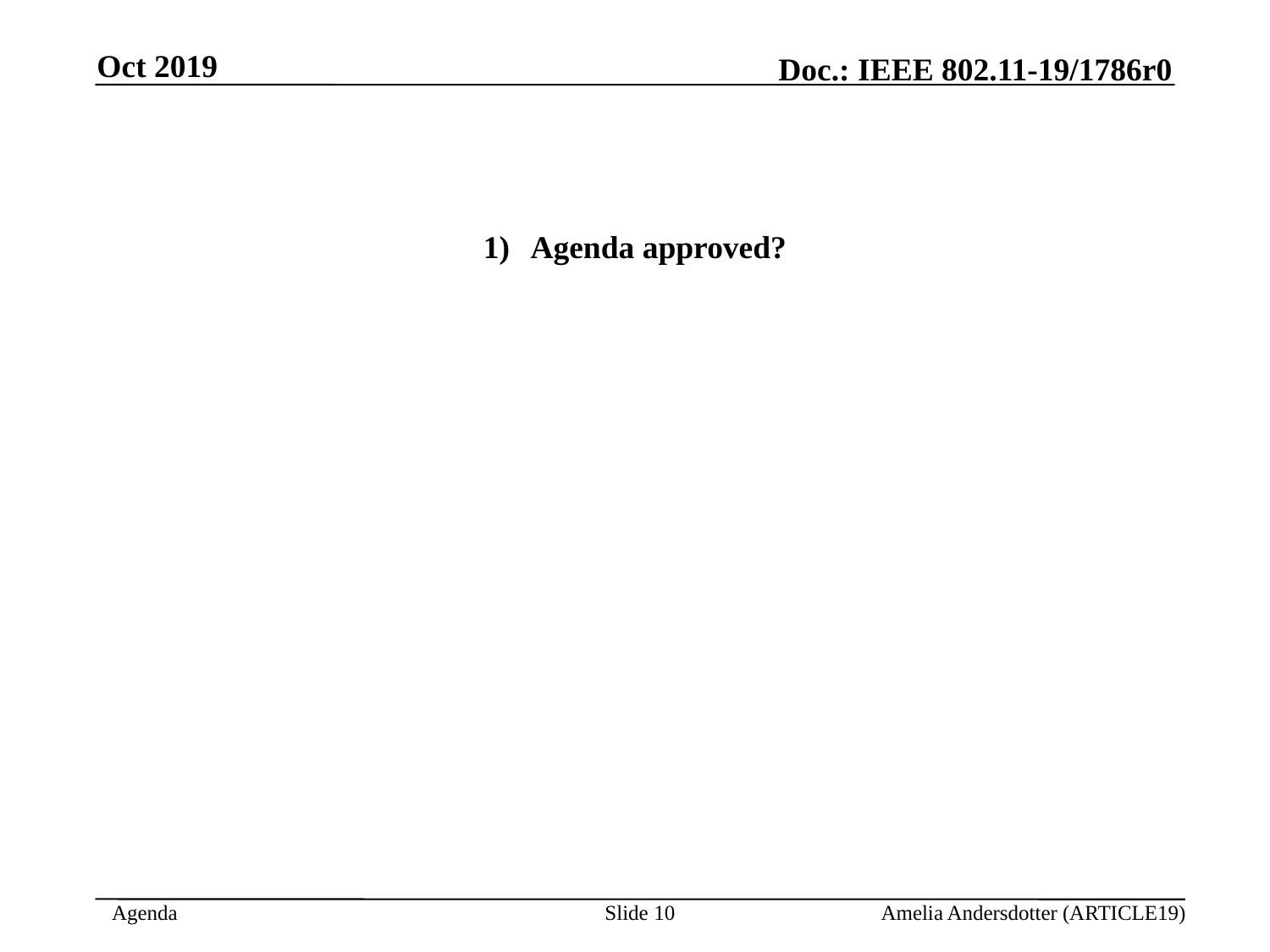

Oct 2019

Agenda approved?
Slide 10
Amelia Andersdotter (ARTICLE19)